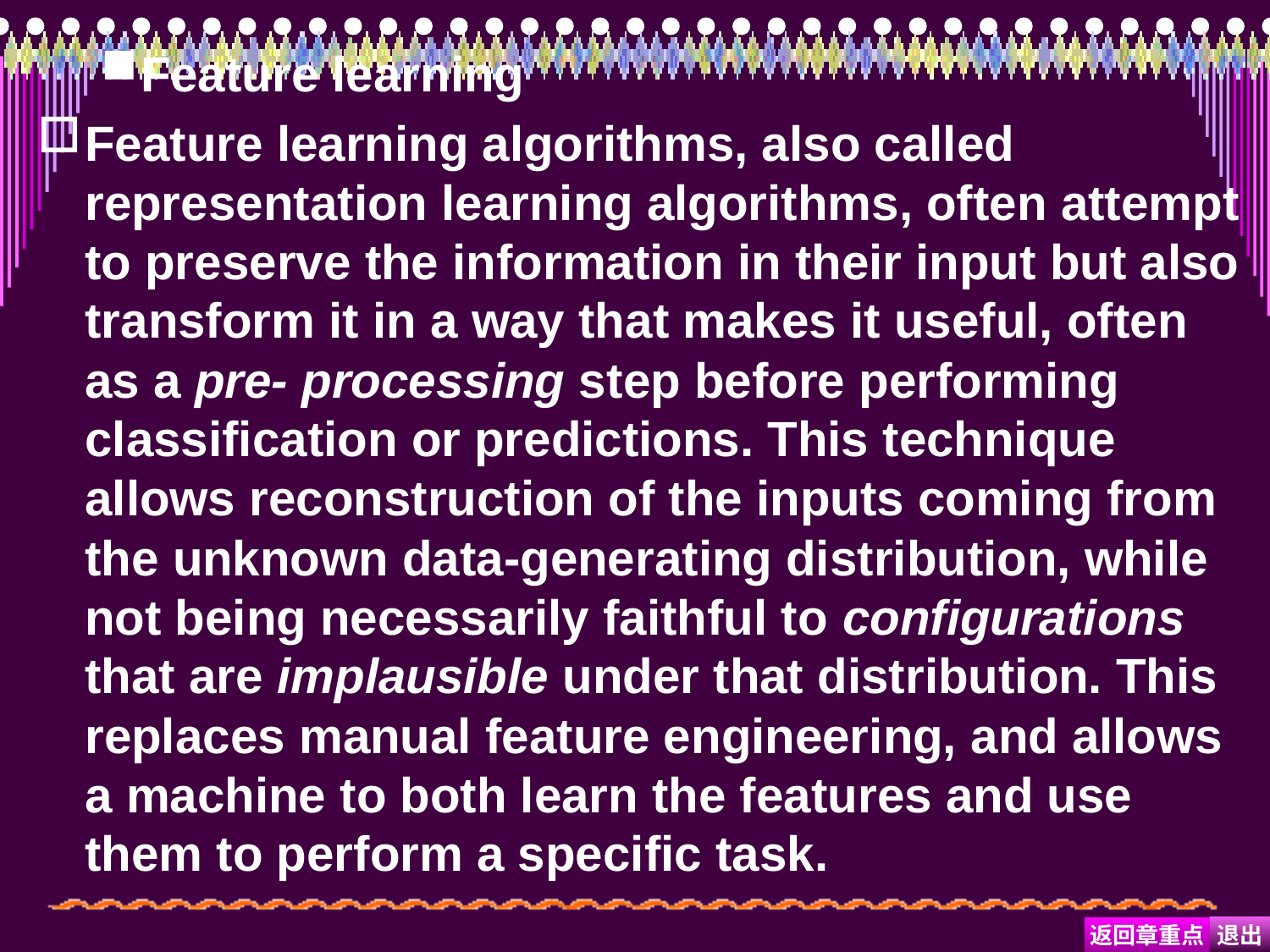

Feature learning
Feature learning algorithms, also called representation learning algorithms, often attempt to preserve the information in their input but also transform it in a way that makes it useful, often as a pre- processing step before performing classification or predictions. This technique allows reconstruction of the inputs coming from the unknown data-generating distribution, while not being necessarily faithful to configurations that are implausible under that distribution. This replaces manual feature engineering, and allows a machine to both learn the features and use them to perform a specific task.

#